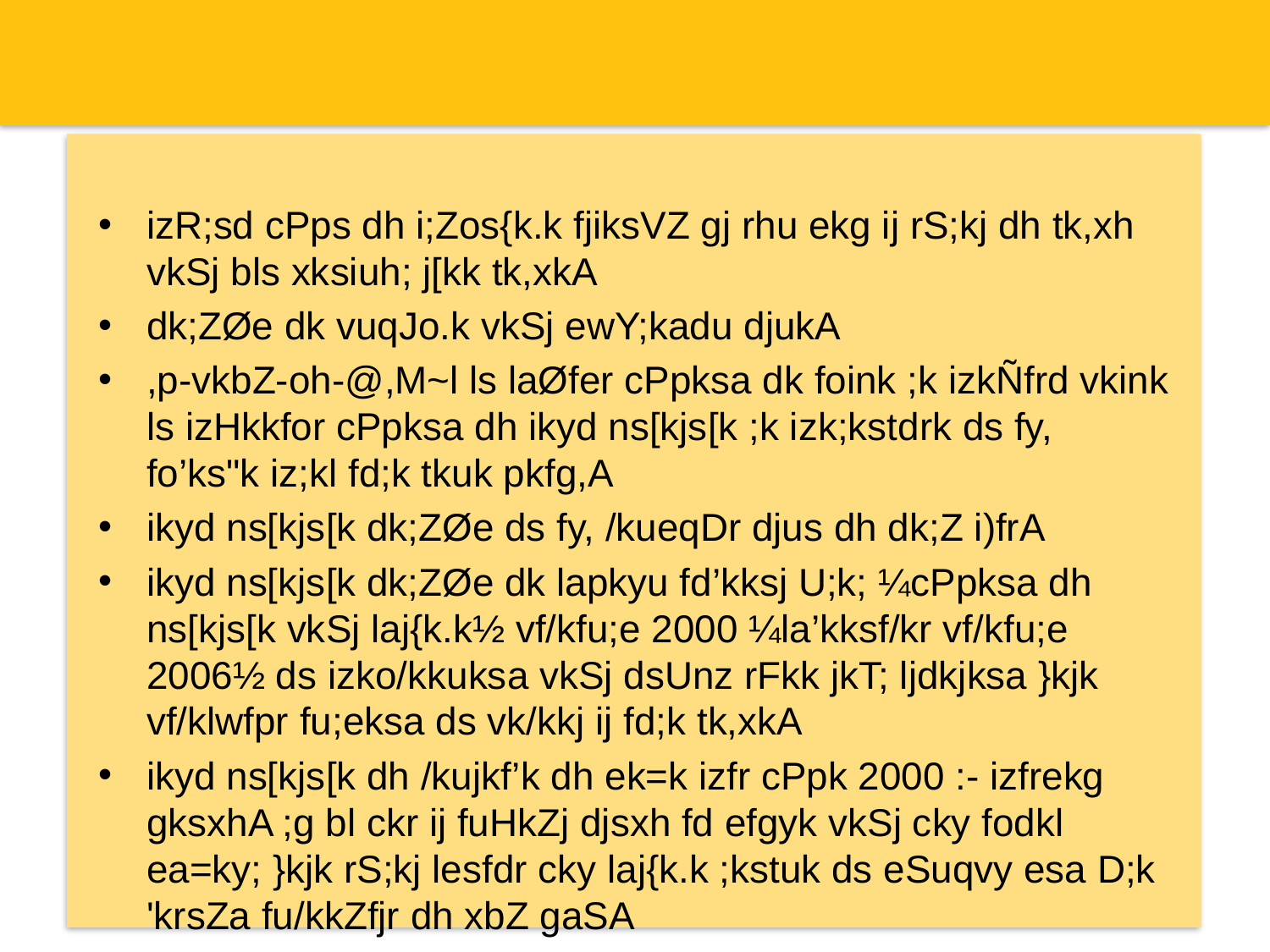

izR;sd cPps dh i;Zos{k.k fjiksVZ gj rhu ekg ij rS;kj dh tk,xh vkSj bls xksiuh; j[kk tk,xkA
dk;ZØe dk vuqJo.k vkSj ewY;kadu djukA
,p-vkbZ-oh-@,M~l ls laØfer cPpksa dk foink ;k izkÑfrd vkink ls izHkkfor cPpksa dh ikyd ns[kjs[k ;k izk;kstdrk ds fy, fo’ks"k iz;kl fd;k tkuk pkfg,A
ikyd ns[kjs[k dk;ZØe ds fy, /kueqDr djus dh dk;Z i)frA
ikyd ns[kjs[k dk;ZØe dk lapkyu fd’kksj U;k; ¼cPpksa dh ns[kjs[k vkSj laj{k.k½ vf/kfu;e 2000 ¼la’kksf/kr vf/kfu;e 2006½ ds izko/kkuksa vkSj dsUnz rFkk jkT; ljdkjksa }kjk vf/klwfpr fu;eksa ds vk/kkj ij fd;k tk,xkA
ikyd ns[kjs[k dh /kujkf’k dh ek=k izfr cPpk 2000 :- izfrekg gksxhA ;g bl ckr ij fuHkZj djsxh fd efgyk vkSj cky fodkl ea=ky; }kjk rS;kj lesfdr cky laj{k.k ;kstuk ds eSuqvy esa D;k 'krsZa fu/kkZfjr dh xbZ gaSA